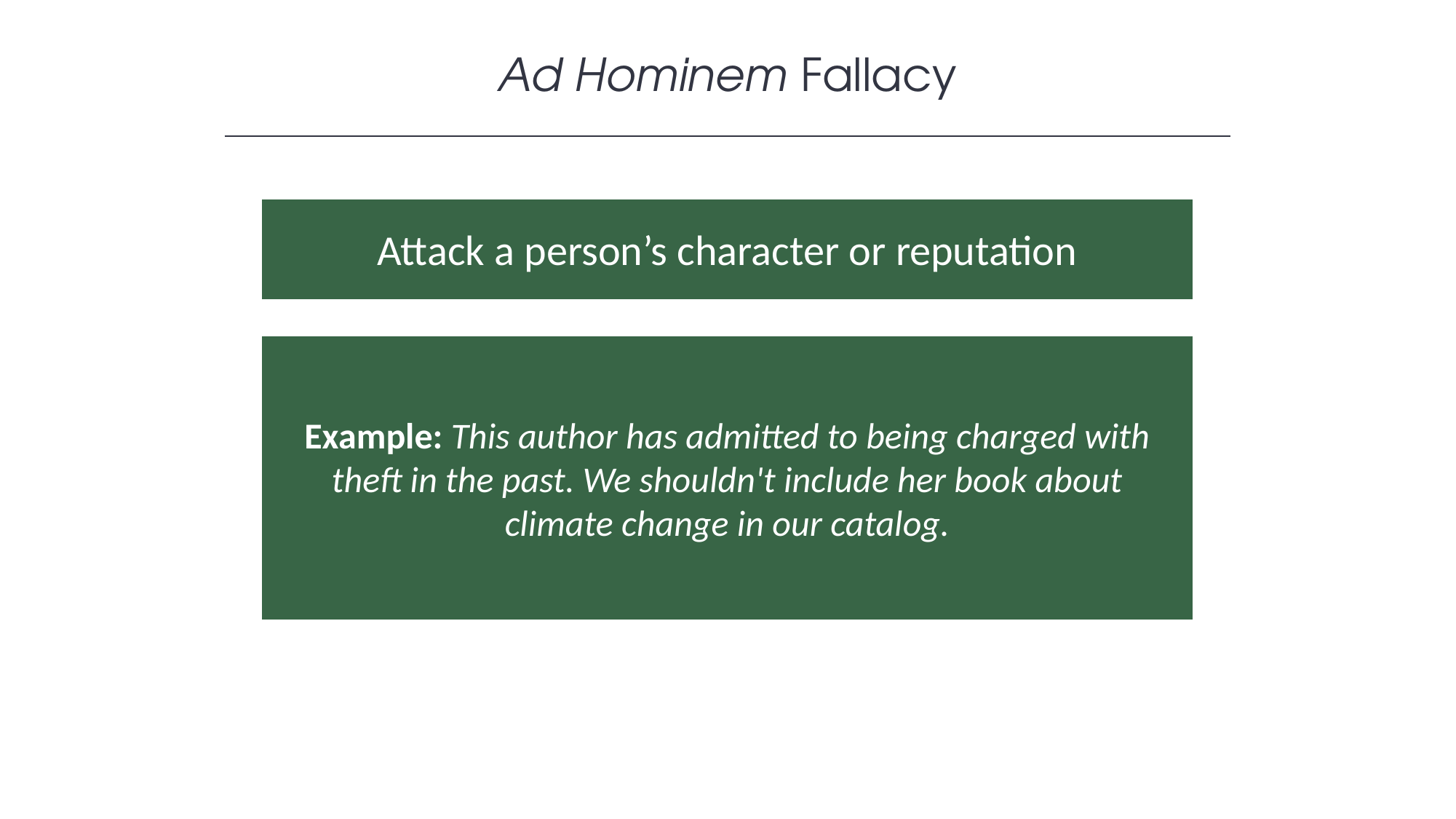

Ad Hominem Fallacy
HAWKES LEARNING

Attack a person’s character or reputation
Example: This author has admitted to being charged with theft in the past. We shouldn't include her book about climate change in our catalog.